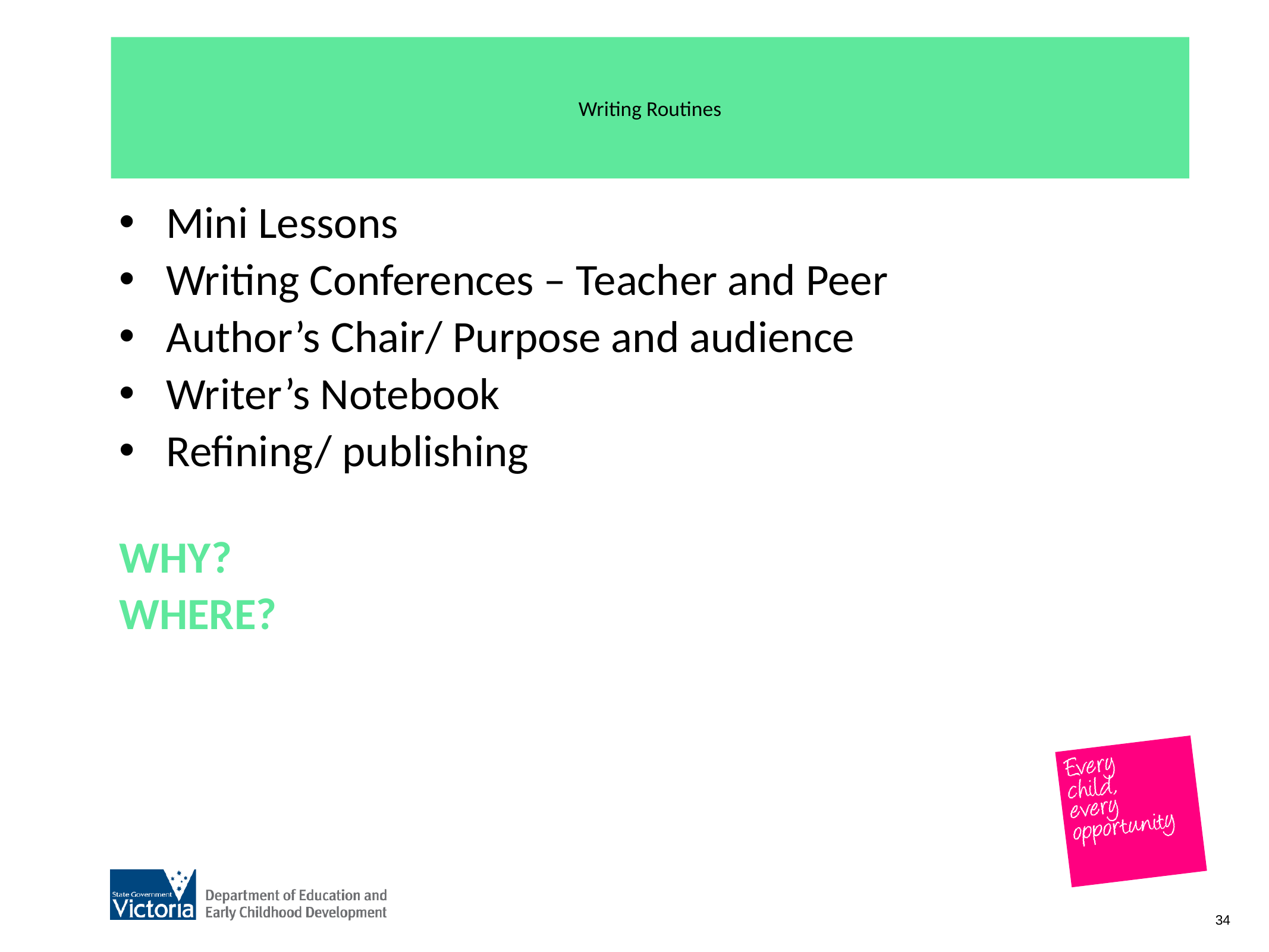

# Writing Routines
Mini Lessons
Writing Conferences – Teacher and Peer
Author’s Chair/ Purpose and audience
Writer’s Notebook
Refining/ publishing

WHY?
WHERE?

34